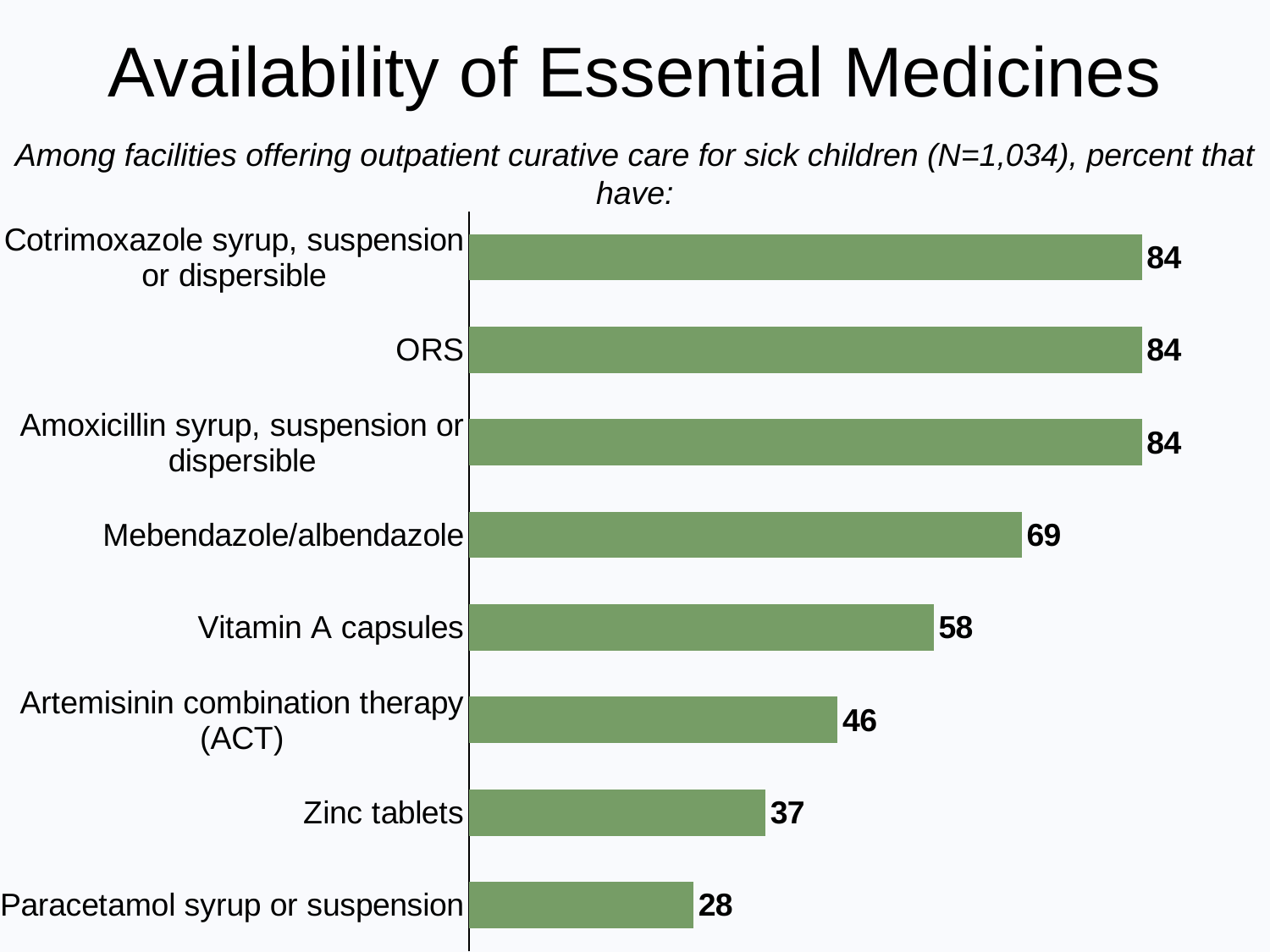

# Availability of Essential Medicines
Among facilities offering outpatient curative care for sick children (N=1,034), percent that have:

### Chart

| Category | Column2 |
|---|---|
| Paracetamol syrup or suspension | 28.0 |
| Zinc tablets | 37.0 |
| Artemisinin combination therapy (ACT) | 46.0 |
| Vitamin A capsules | 58.0 |
| Mebendazole/albendazole | 69.0 |
| Amoxicillin syrup, suspension or dispersible | 84.0 |
| ORS | 84.0 |
| Cotrimoxazole syrup, suspension or dispersible | 84.0 |